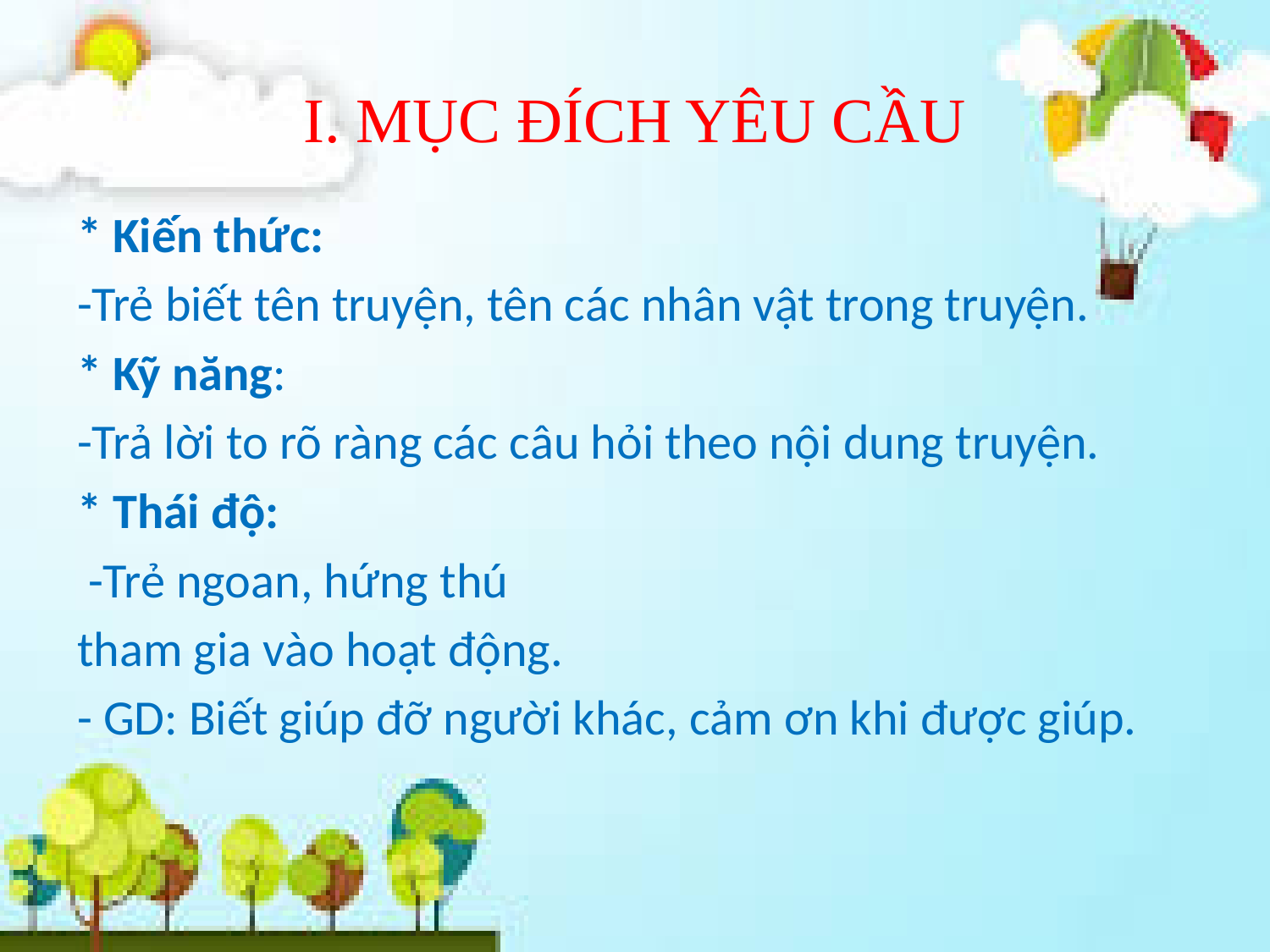

# I. MỤC ĐÍCH YÊU CẦU
* Kiến thức:
-Trẻ biết tên truyện, tên các nhân vật trong truyện.
* Kỹ năng:
-Trả lời to rõ ràng các câu hỏi theo nội dung truyện.
* Thái độ:
 -Trẻ ngoan, hứng thú
tham gia vào hoạt động.
- GD: Biết giúp đỡ người khác, cảm ơn khi được giúp.